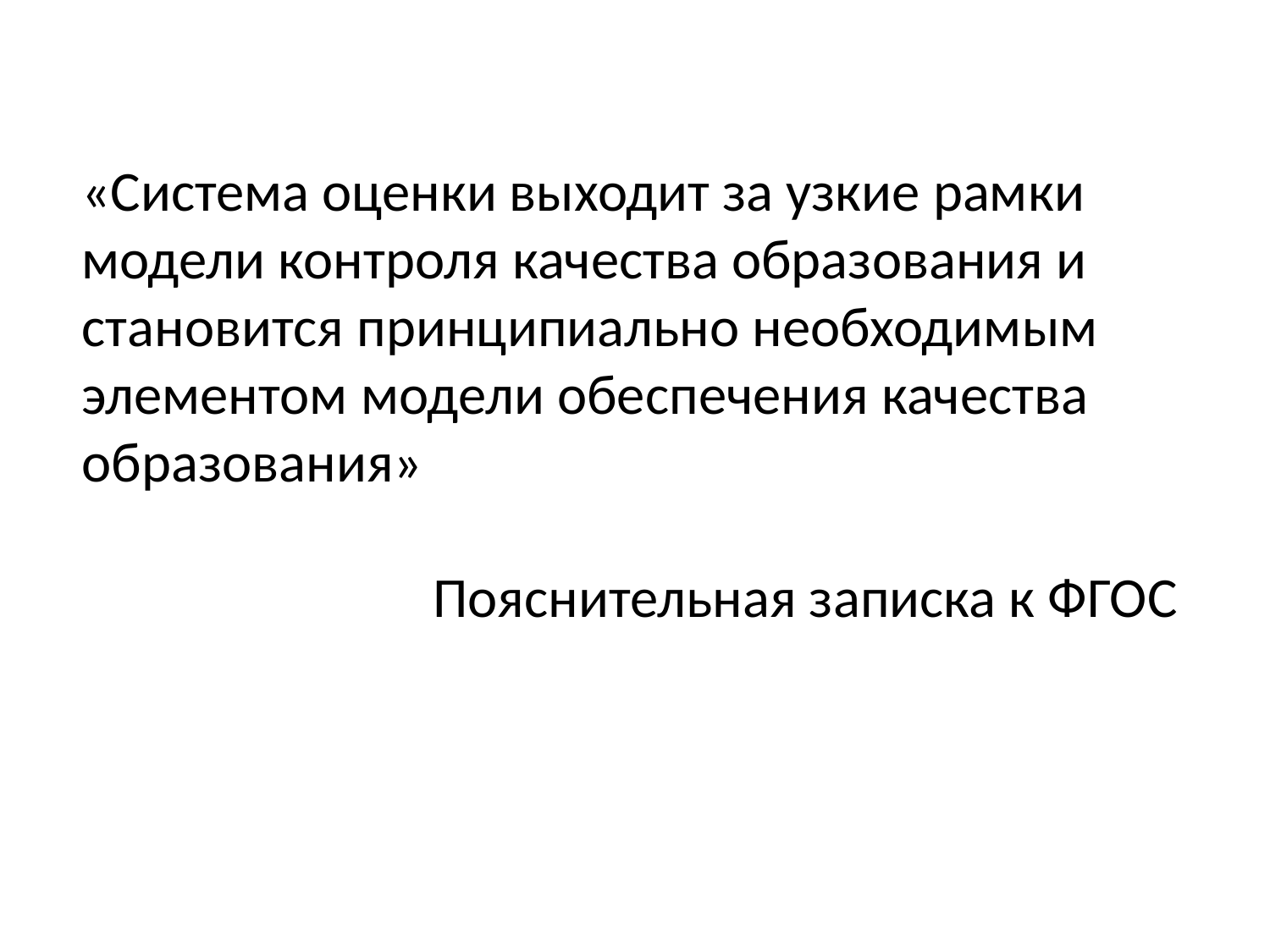

«Система оценки выходит за узкие рамки модели контроля качества образования и становится принципиально необходимым элементом модели обеспечения качества образования»

Пояснительная записка к ФГОС